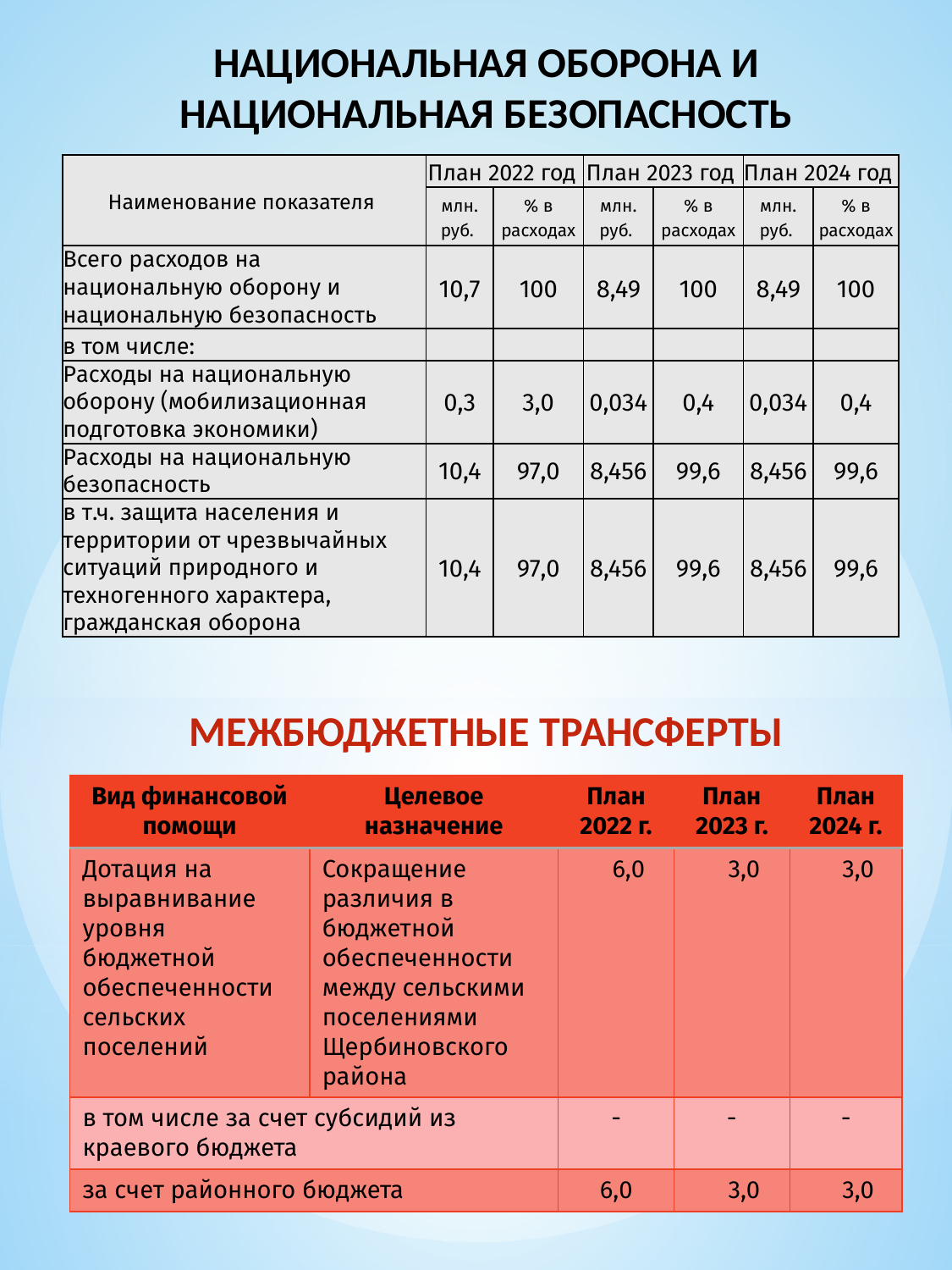

НАЦИОНАЛЬНАЯ ОБОРОНА И НАЦИОНАЛЬНАЯ БЕЗОПАСНОСТЬ
| Наименование показателя | План 2022 год |  | План 2023 год |  | План 2024 год |  |
| --- | --- | --- | --- | --- | --- | --- |
|  | млн. руб. | % в расходах | млн. руб. | % в расходах | млн. руб. | % в расходах |
| Всего расходов на национальную оборону и национальную безопасность | 10,7 | 100 | 8,49 | 100 | 8,49 | 100 |
| в том числе: |  |  |  |  |  |  |
| Расходы на национальную оборону (мобилизационная подготовка экономики) | 0,3 | 3,0 | 0,034 | 0,4 | 0,034 | 0,4 |
| Расходы на национальную безопасность | 10,4 | 97,0 | 8,456 | 99,6 | 8,456 | 99,6 |
| в т.ч. защита населения и территории от чрезвычайных ситуаций природного и техногенного характера, гражданская оборона | 10,4 | 97,0 | 8,456 | 99,6 | 8,456 | 99,6 |
МЕЖБЮДЖЕТНЫЕ ТРАНСФЕРТЫ
| Вид финансовой помощи | Целевое назначение | План 2022 г. | План 2023 г. | План 2024 г. |
| --- | --- | --- | --- | --- |
| Дотация на выравнивание уровня бюджетной обеспеченности сельских поселений | Сокращение различия в бюджетной обеспеченности между сельскими поселениями Щербиновского района | 6,0 | 3,0 | 3,0 |
| в том числе за счет субсидий из краевого бюджета |  | - | - | - |
| за счет районного бюджета |  | 6,0 | 3,0 | 3,0 |